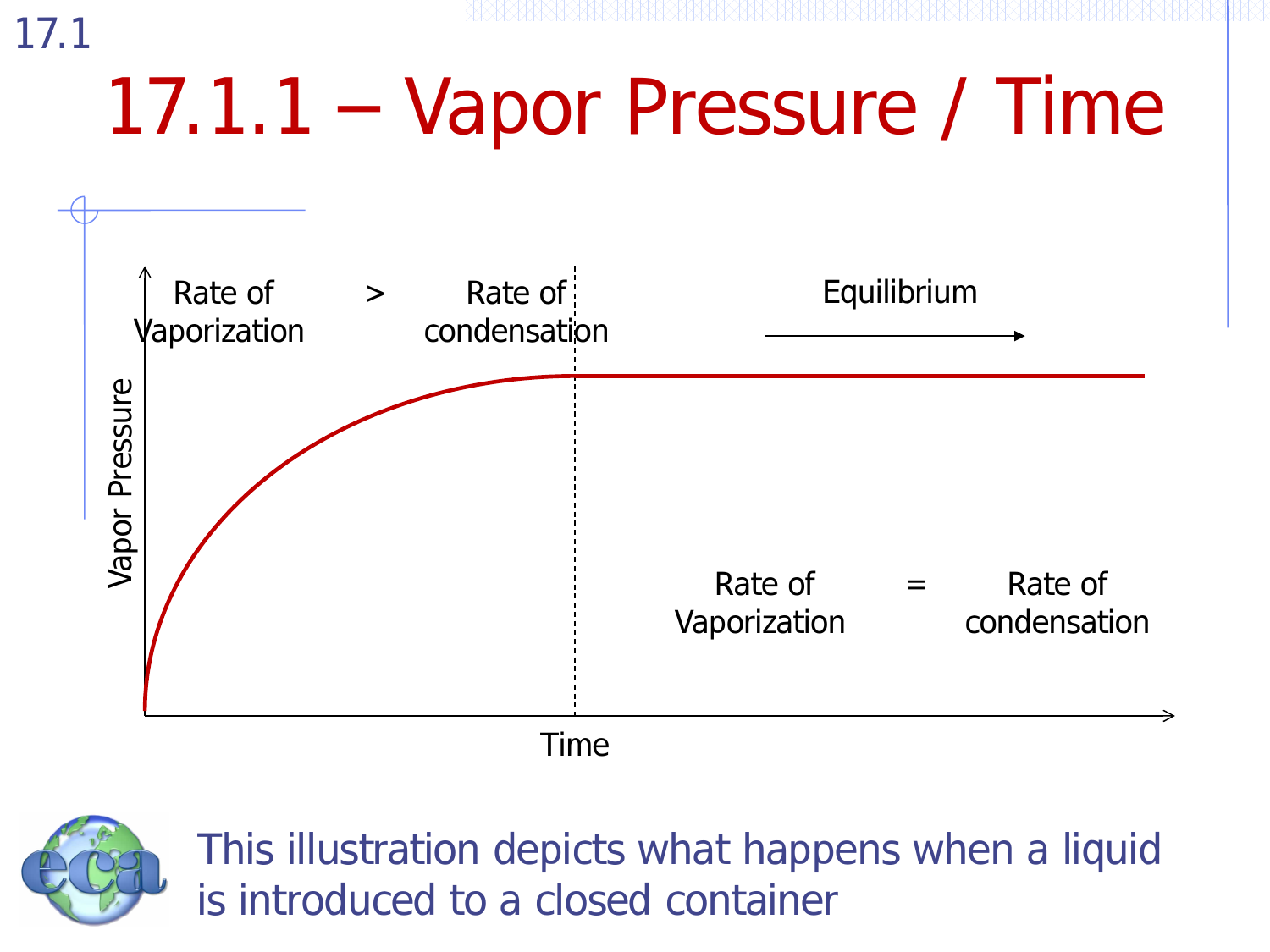

# 17.1.1 – Vapor Pressure / Time
Equilibrium
    Rate of         >        Rate of
Vaporization            condensation

Vapor Pressure
    Rate of         =        Rate of
Vaporization            condensation
Time
This illustration depicts what happens when a liquid is introduced to a closed container